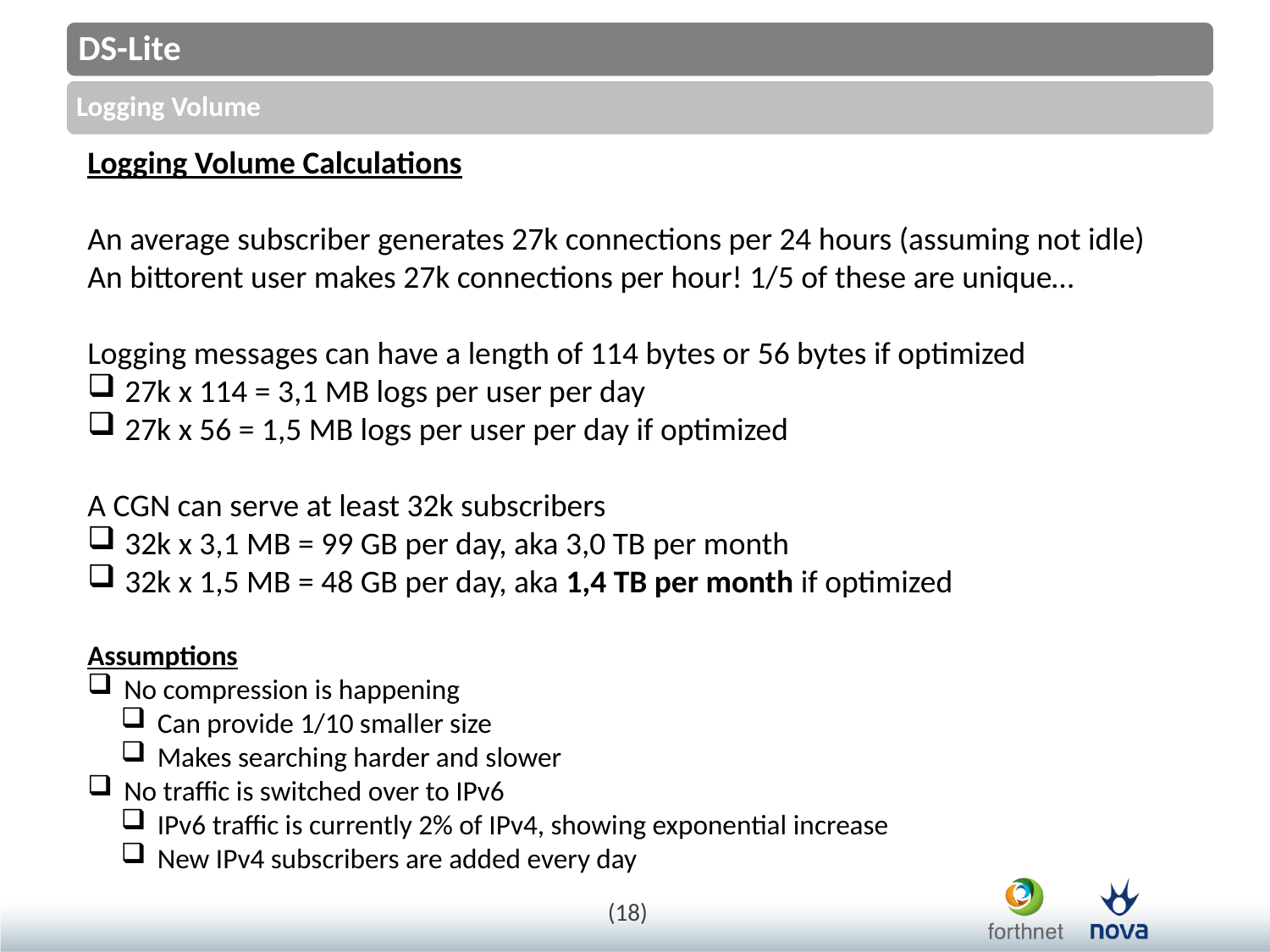

DS-Lite
Logging Volume
Logging Volume Calculations

An average subscriber generates 27k connections per 24 hours (assuming not idle)
An bittorent user makes 27k connections per hour! 1/5 of these are unique…

Logging messages can have a length of 114 bytes or 56 bytes if optimized
 27k x 114 = 3,1 MB logs per user per day
 27k x 56 = 1,5 MB logs per user per day if optimized

A CGN can serve at least 32k subscribers
 32k x 3,1 MB = 99 GB per day, aka 3,0 TB per month
 32k x 1,5 MB = 48 GB per day, aka 1,4 TB per month if optimized

Assumptions
 No compression is happening
 Can provide 1/10 smaller size
 Makes searching harder and slower
 No traffic is switched over to IPv6
 IPv6 traffic is currently 2% of IPv4, showing exponential increase
 New IPv4 subscribers are added every day
(18)